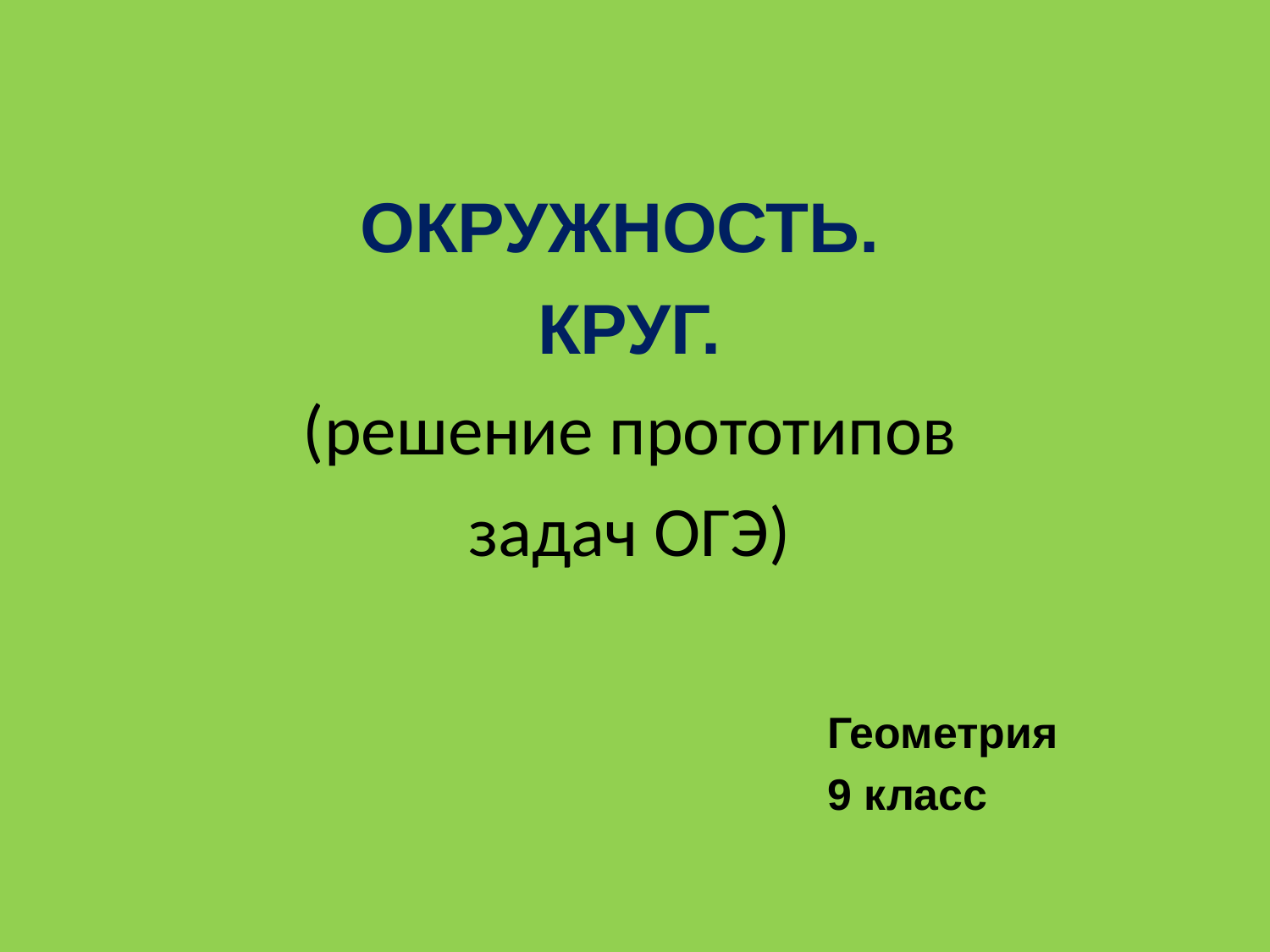

окружность.
КРУГ.
(решение прототипов задач ОГЭ)
Геометрия
9 класс